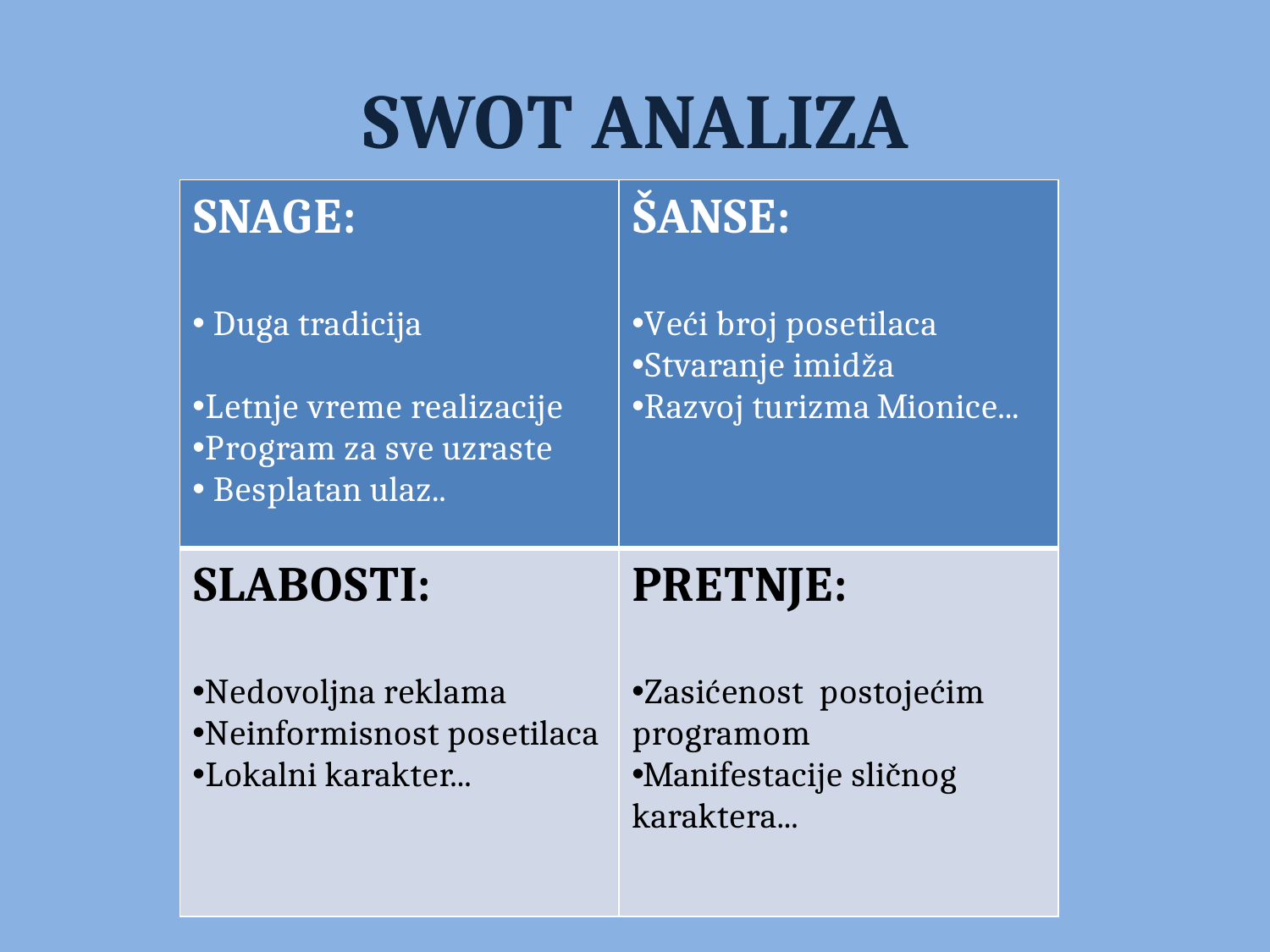

# SWOT ANALIZA
| SNAGE: Duga tradicija Letnje vreme realizacije Program za sve uzraste Besplatan ulaz.. | ŠANSE: Veći broj posetilaca Stvaranje imidža Razvoj turizma Mionice... |
| --- | --- |
| SLABOSTI: Nedovoljna reklama Neinformisnost posetilaca Lokalni karakter... | PRETNJE: Zasićenost postojećim programom Manifestacije sličnog karaktera... |